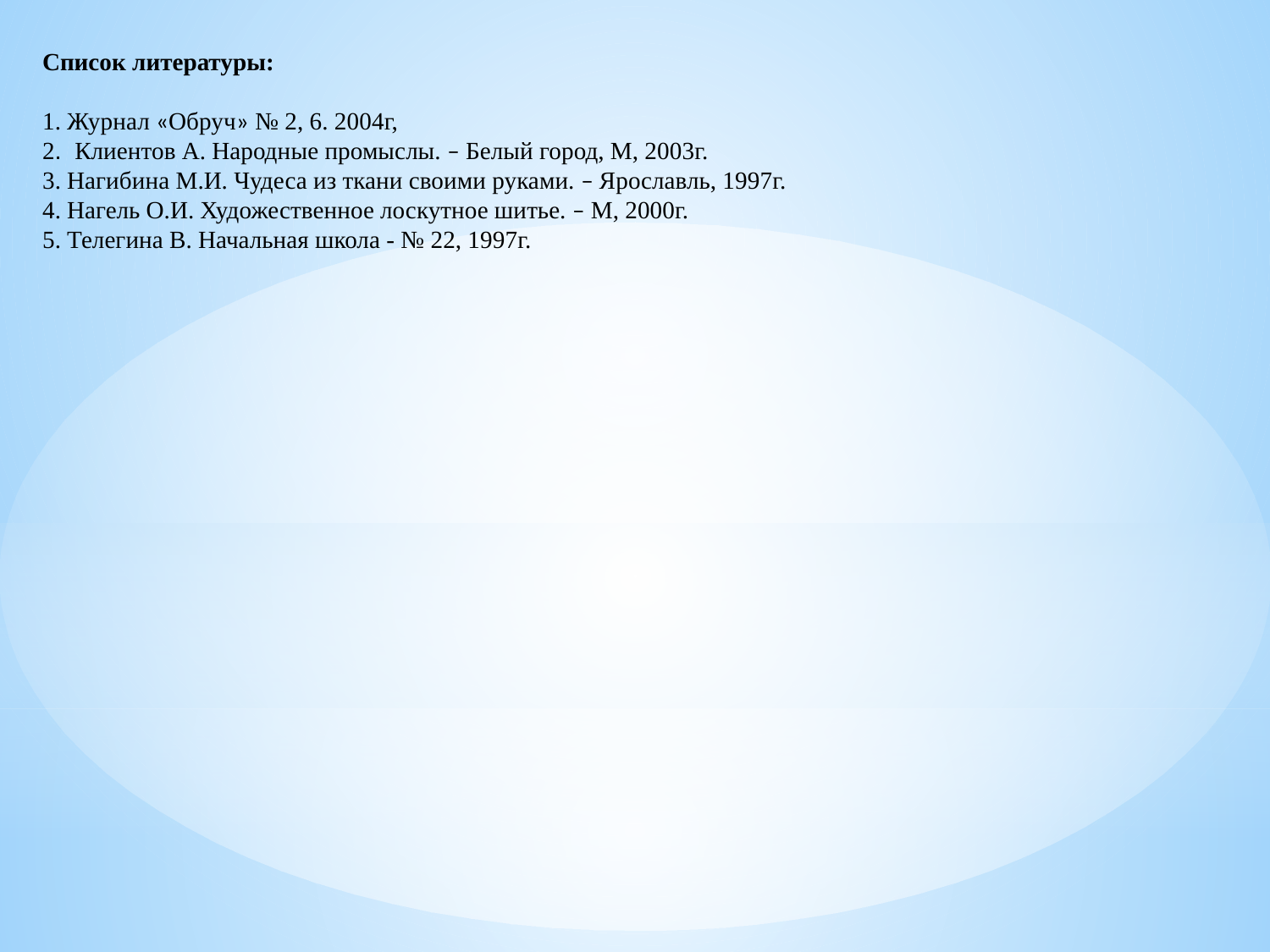

Список литературы:

1. Журнал «Обруч» № 2, 6. 2004г,
2.  Клиентов А. Народные промыслы. – Белый город, М, 2003г.
3. Нагибина М.И. Чудеса из ткани своими руками. – Ярославль, 1997г.
4. Нагель О.И. Художественное лоскутное шитье. – М, 2000г.
5. Телегина В. Начальная школа - № 22, 1997г.